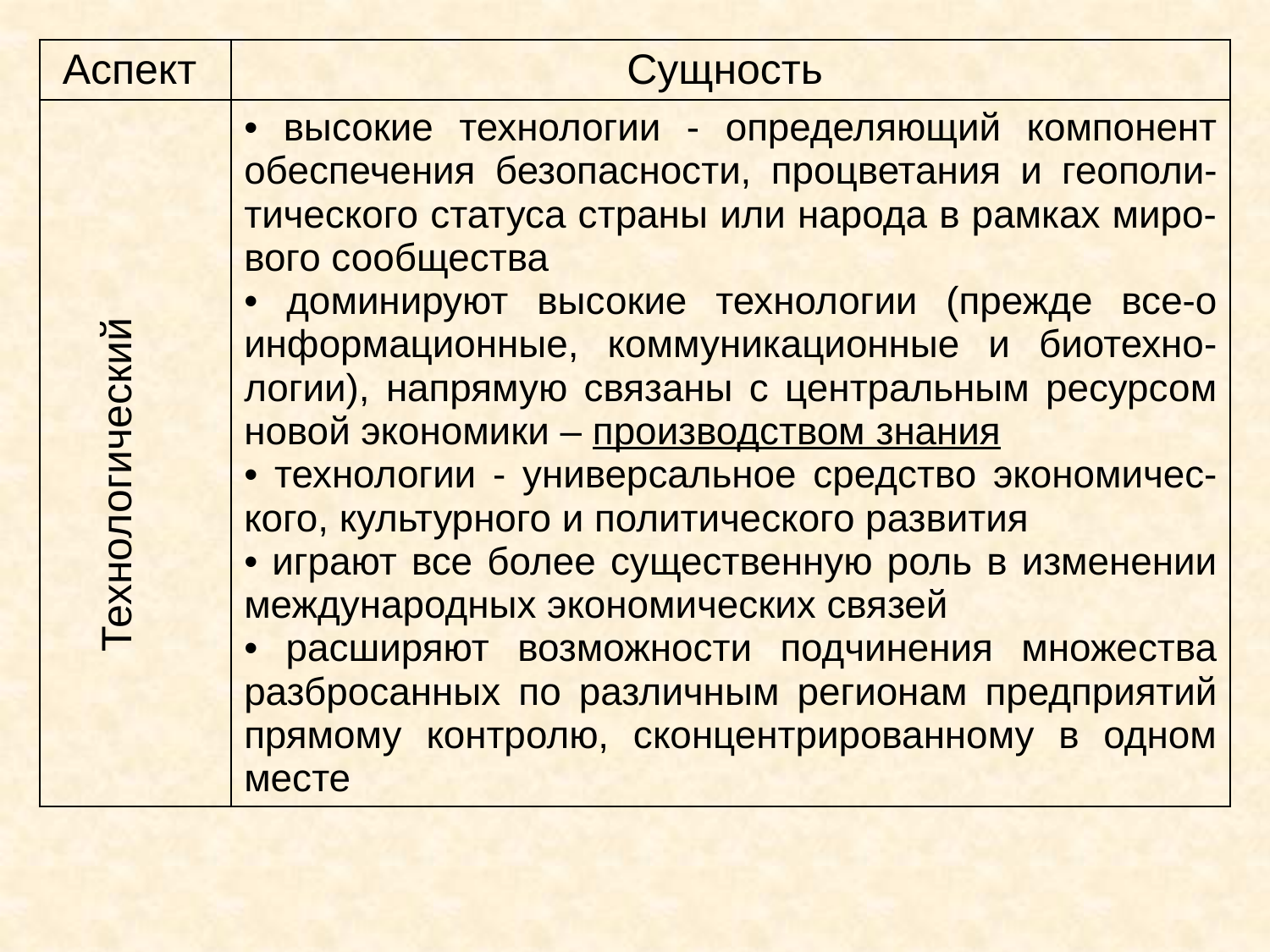

| Аспект | Сущность |
| --- | --- |
| Технологический | высокие технологии - определяющий компонент обеспечения безопасности, процветания и геополи-тического статуса страны или народа в рамках миро-вого сообщества доминируют высокие технологии (прежде все-о информационные, коммуникационные и биотехно-логии), напрямую связаны с центральным ресурсом новой экономики – производством знания технологии - универсальное средство экономичес-кого, культурного и политического развития играют все более существенную роль в изменении международных экономических связей расширяют возможности подчинения множества разбросанных по различным регионам предприятий прямому контролю, сконцентрированному в одном месте |